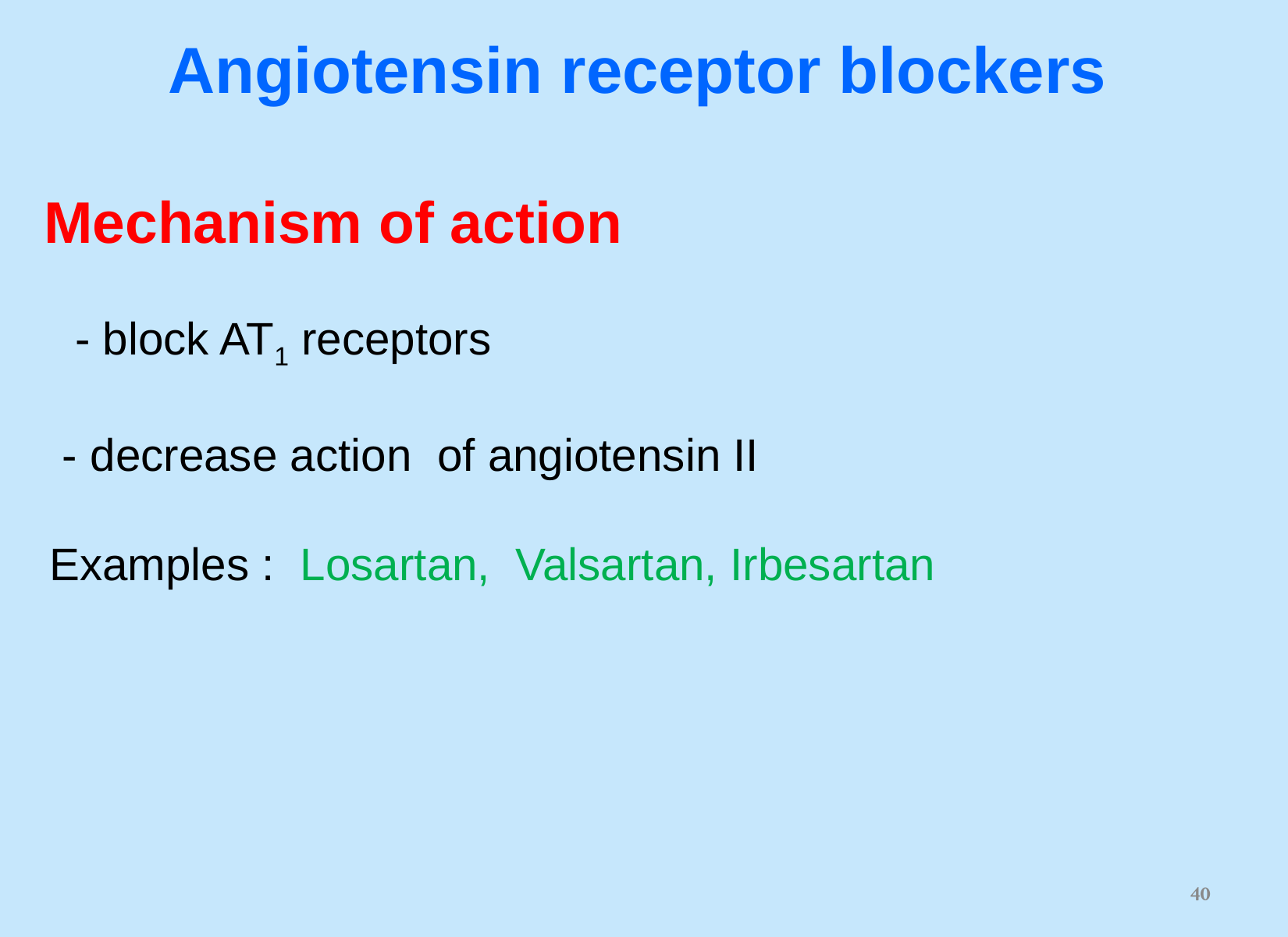

Angiotensin receptor blockers

  Mechanism of action

     - block AT1 receptors

    - decrease action  of angiotensin II

   Examples :  Losartan,  Valsartan, Irbesartan

40